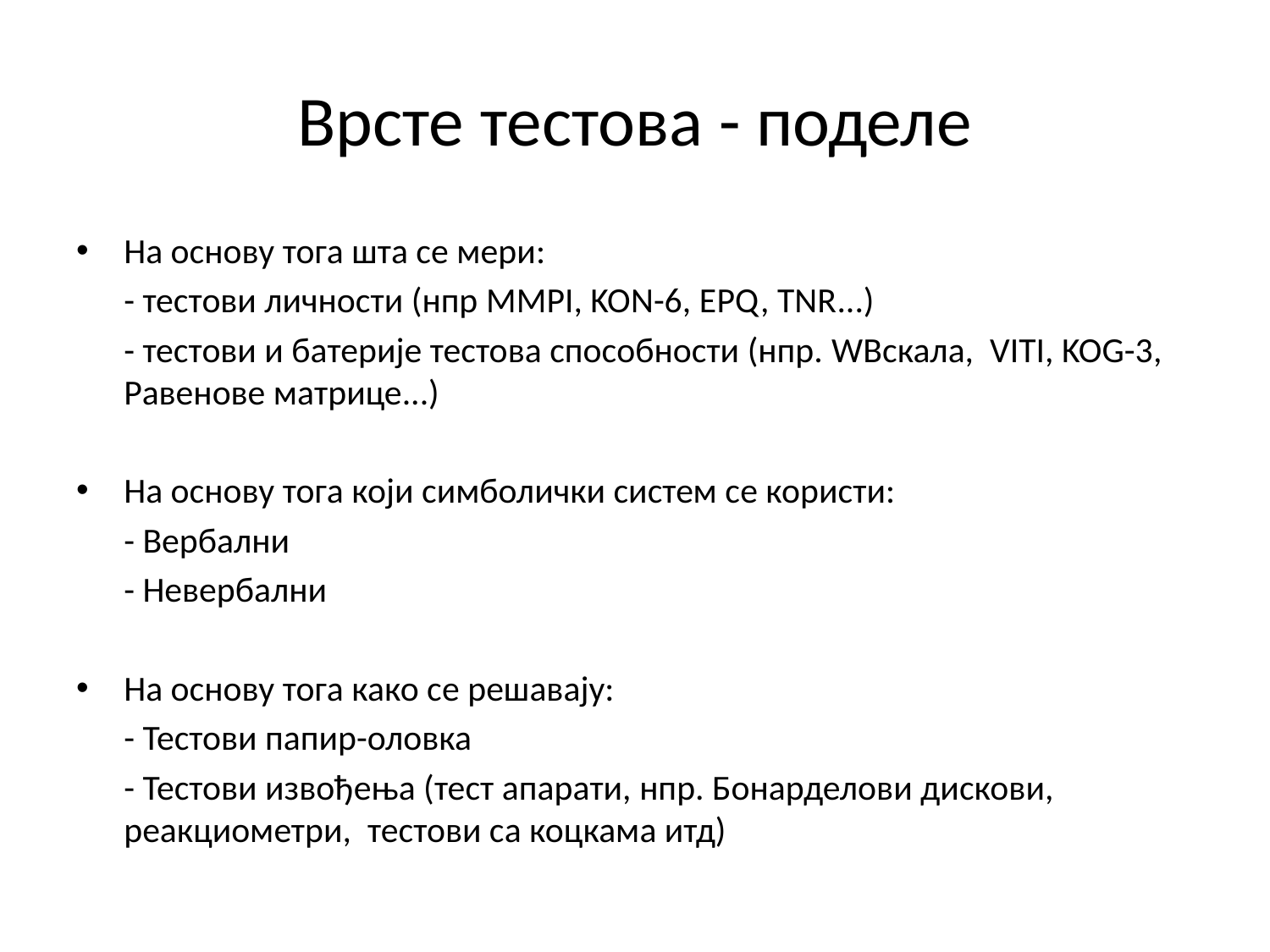

# Врсте тестова - поделе
На основу тога шта се мери:
	- тестови личности (нпр MMPI, KON-6, EPQ, TNR...)
	- тестови и батерије тестова способности (нпр. WBскала,  VITI, KOG-3, Равенове матрице...)

На основу тога који симболички систем се користи:
	- Вербални
	- Невербални

На основу тога како се решавају:
	- Тестови папир-оловка
	- Тестови извођења (тест апарати, нпр. Бонарделови дискови, реакциометри,  тестови са коцкама итд)